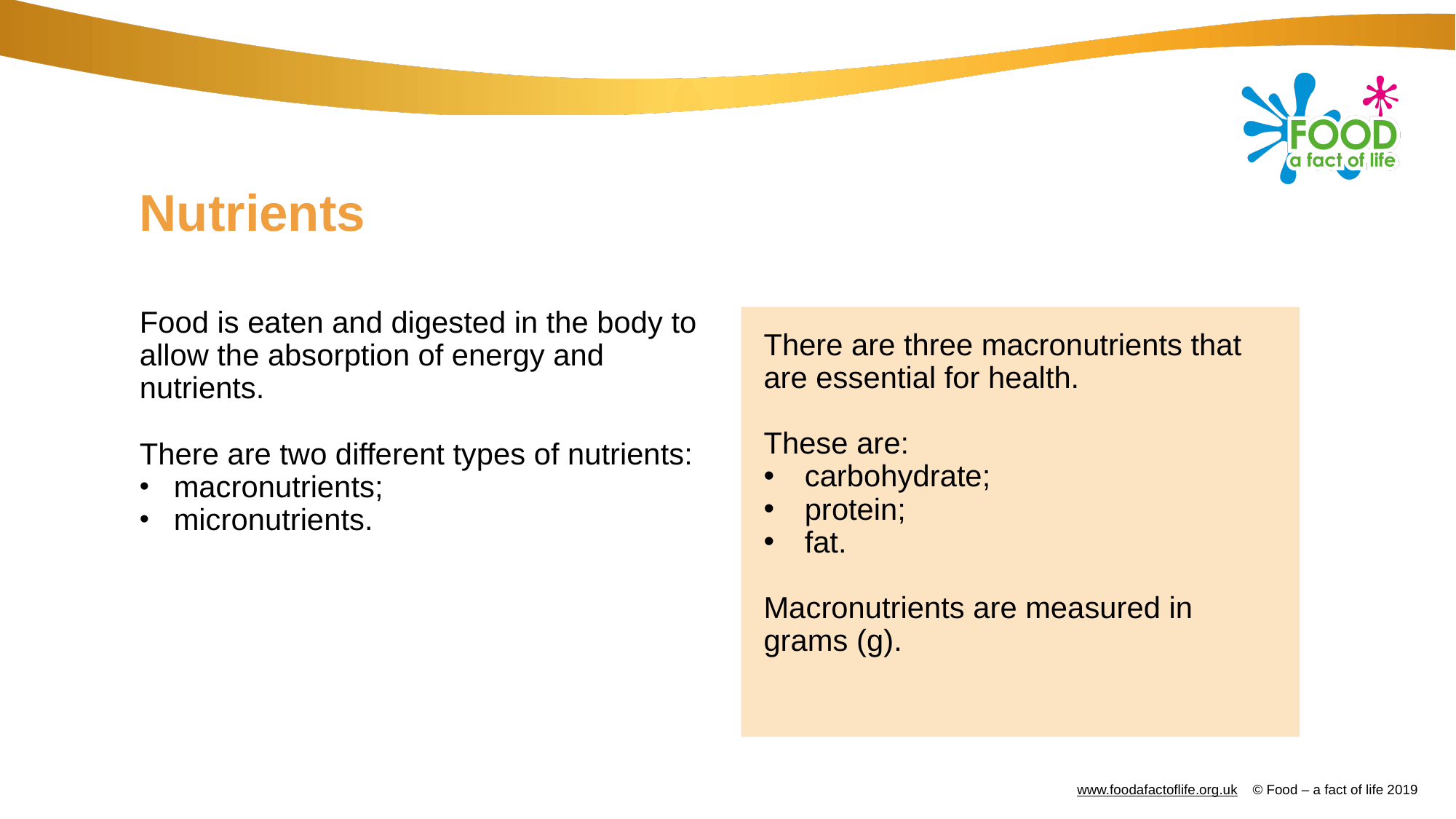

# Nutrients
Food is eaten and digested in the body to allow the absorption of energy and nutrients.

There are two different types of nutrients:
macronutrients;
micronutrients.
There are three macronutrients that are essential for health.

These are:
carbohydrate;
protein;
fat.

Macronutrients are measured in grams (g).